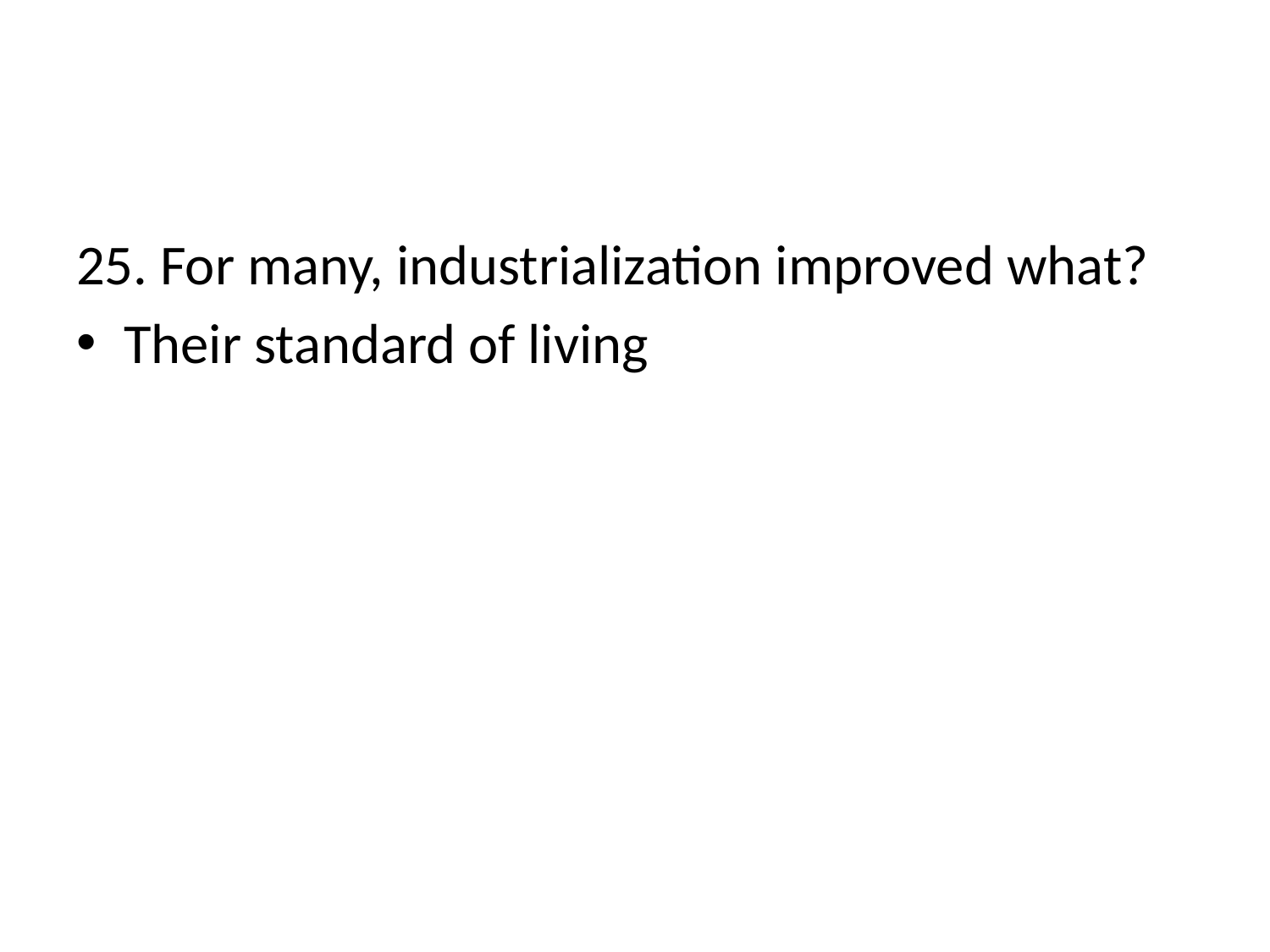

#
25. For many, industrialization improved what?
Their standard of living